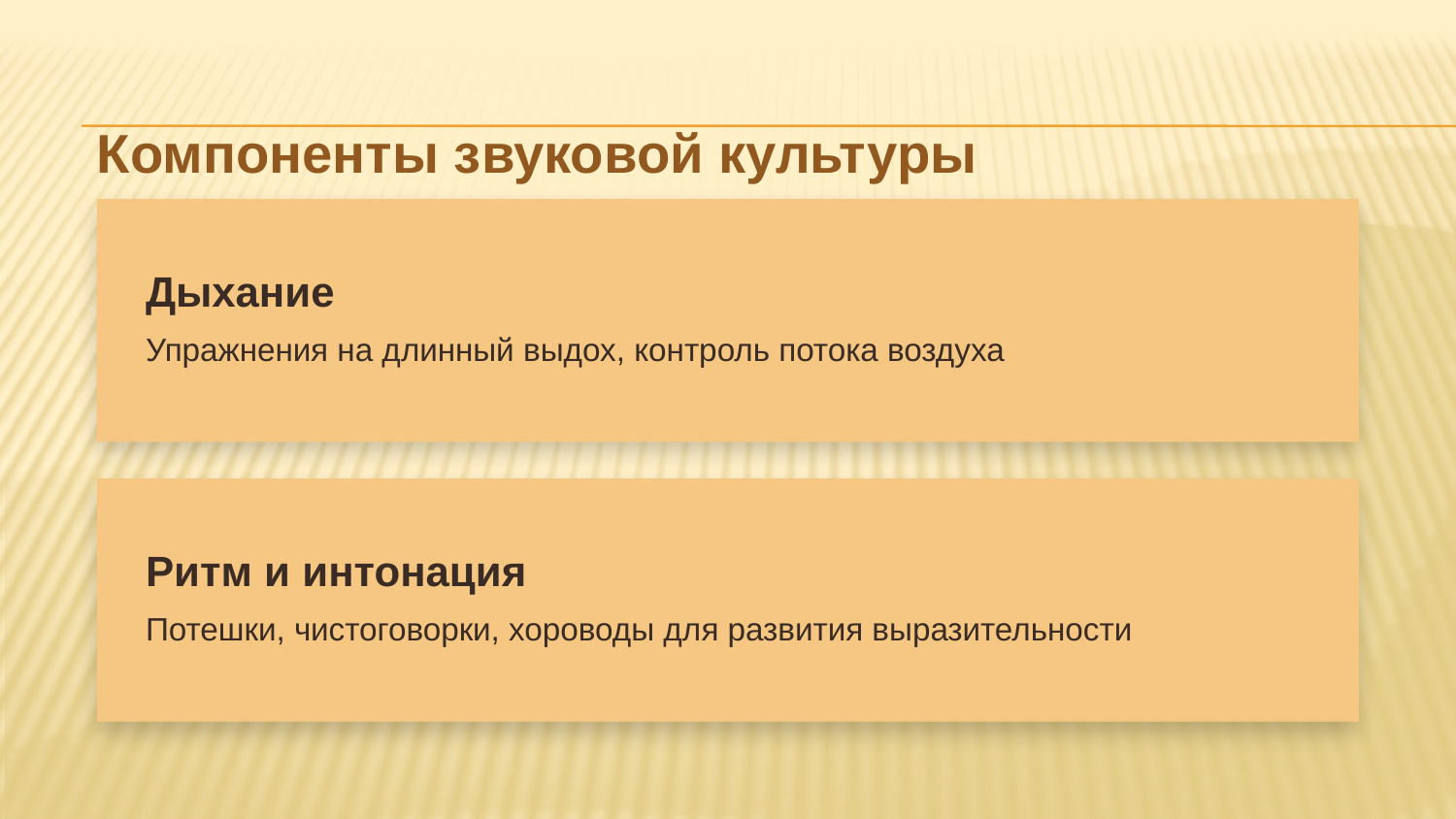

Компоненты звуковой культуры

Дыхание
Упражнения на длинный выдох, контроль потока воздуха

Ритм и интонация
Потешки, чистоговорки, хороводы для развития выразительности